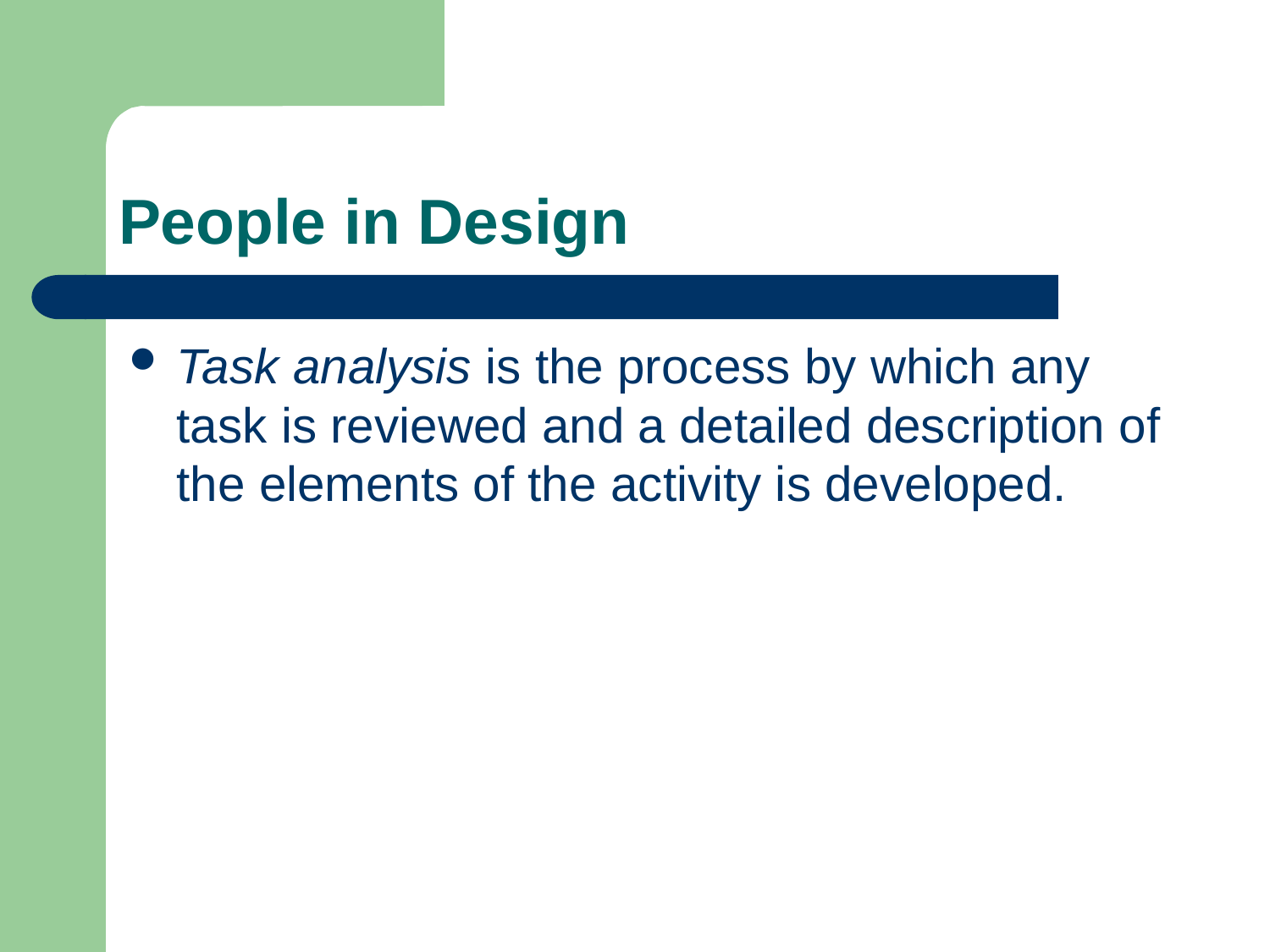

# People in Design
Task analysis is the process by which any task is reviewed and a detailed description of the elements of the activity is developed.